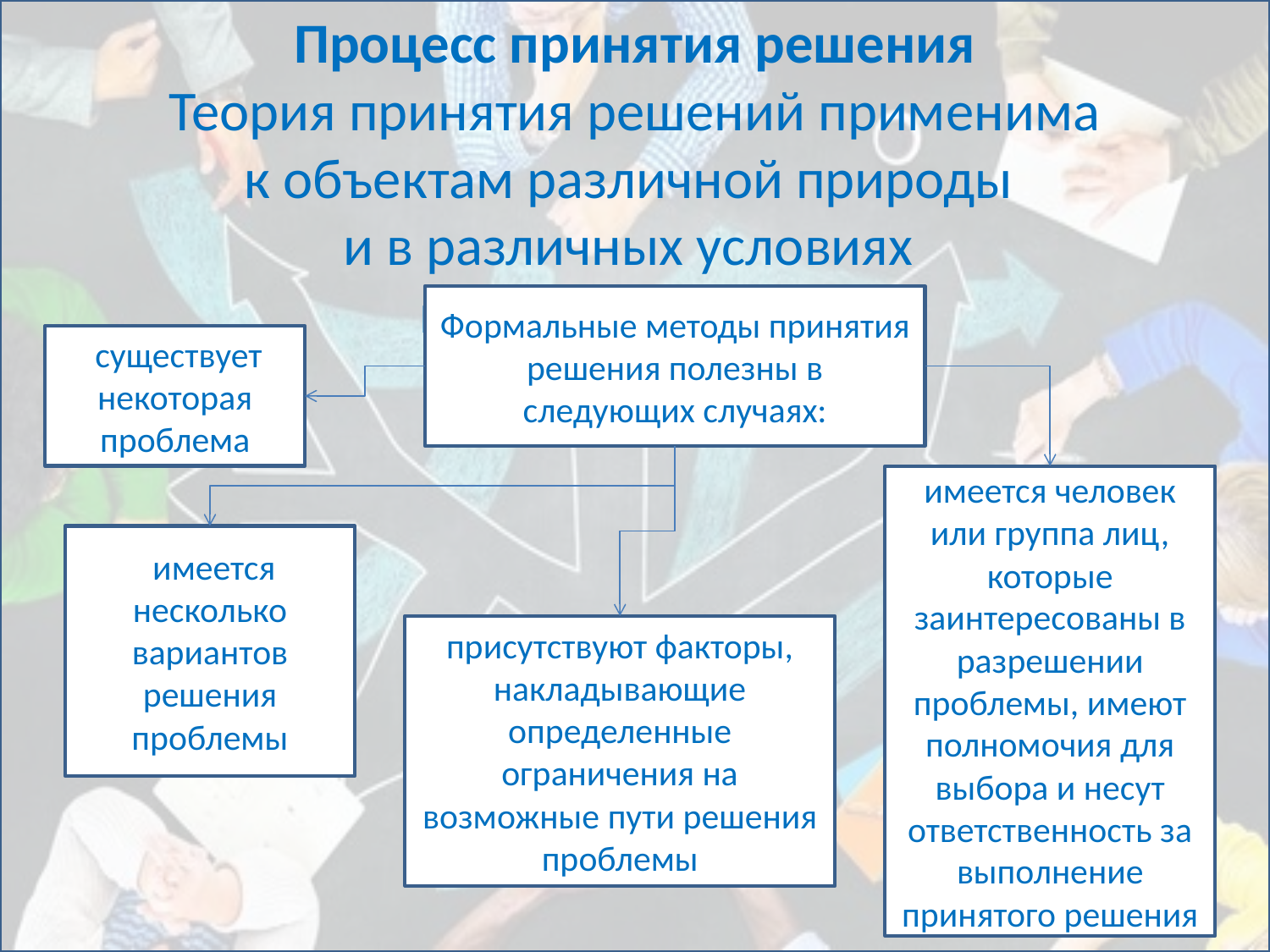

# Процесс принятия решения Теория принятия решений применима к объектам различной природы и в различных условиях их существования
Формальные методы принятия решения полезны в следующих случаях:
 существует некоторая проблема
имеется человек или группа лиц, которые заинтересованы в разрешении проблемы, имеют полномочия для выбора и несут ответственность за выполнение принятого решения
 имеется несколько вариантов решения проблемы
присутствуют факторы, накладывающие определенные ограничения на возможные пути решения проблемы